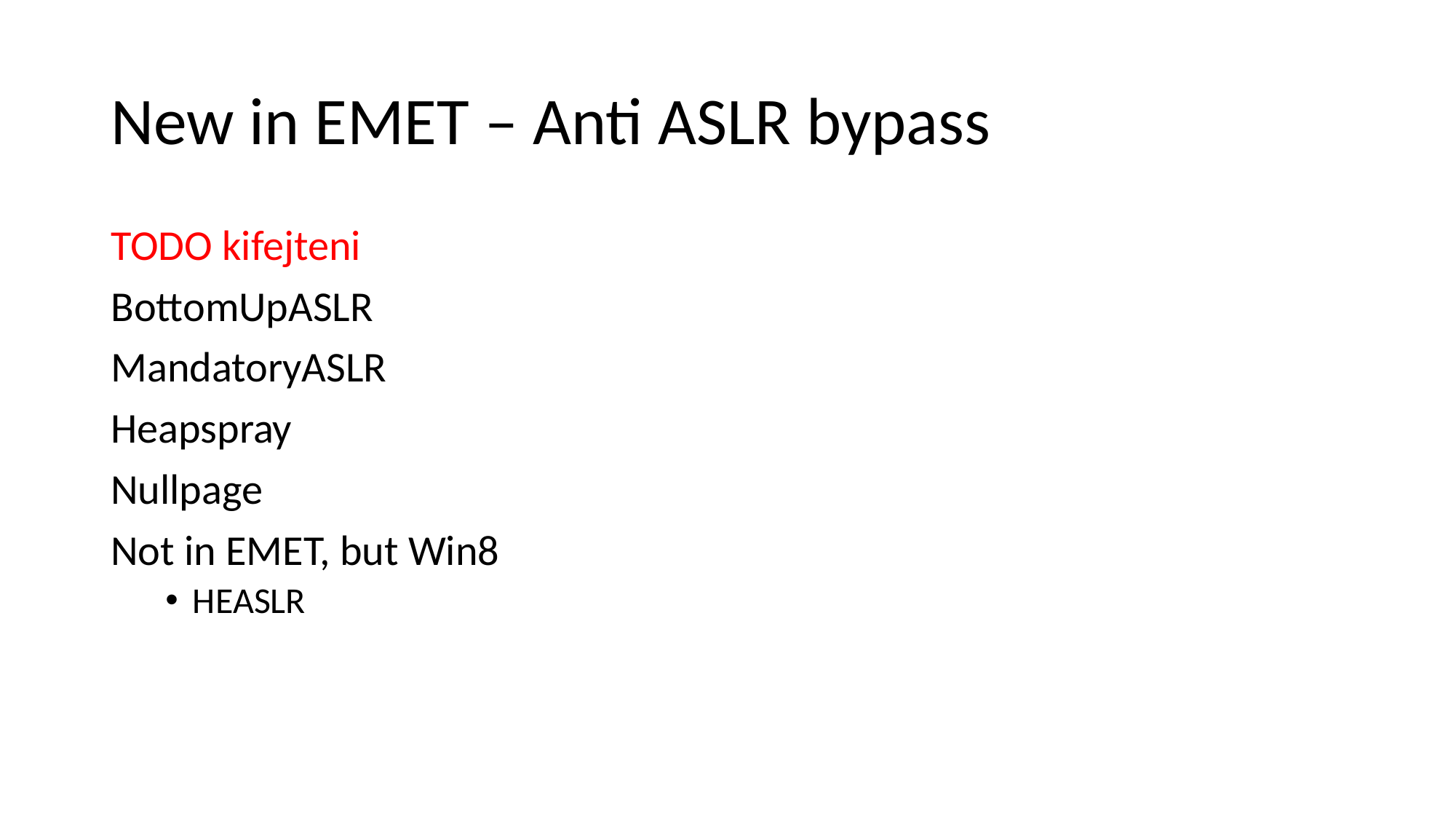

# New in EMET – Anti ASLR bypass
TODO kifejteni
BottomUpASLR
MandatoryASLR
Heapspray
Nullpage
Not in EMET, but Win8
HEASLR